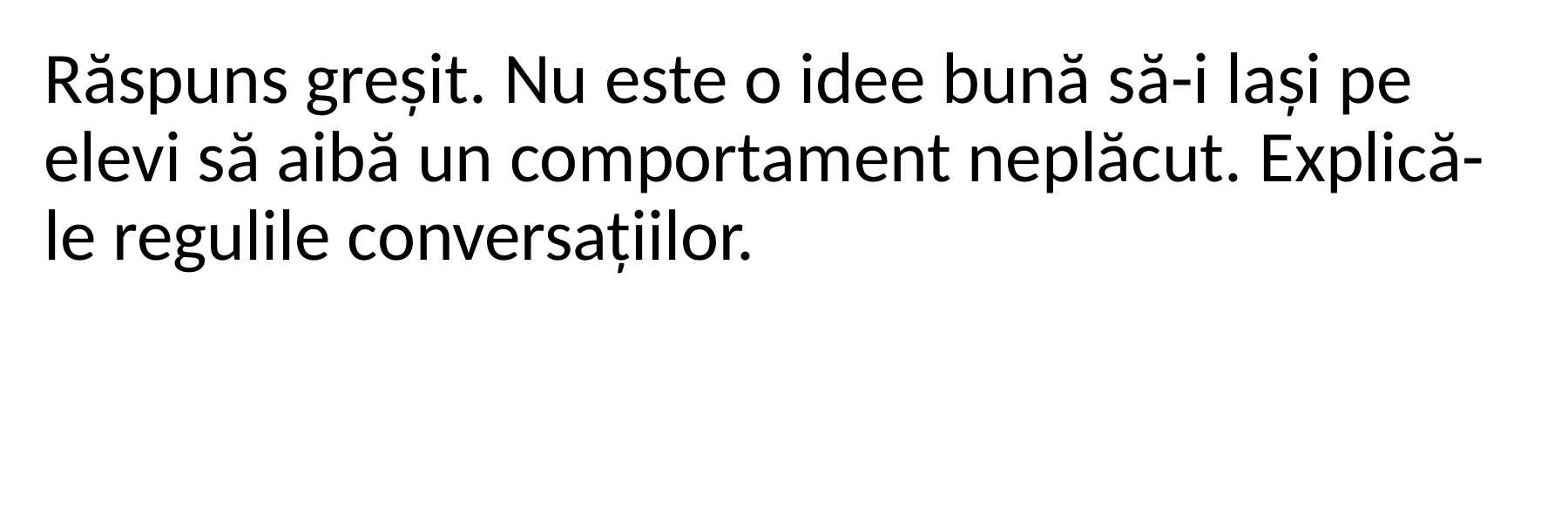

Răspuns greșit. Nu este o idee bună să-i lași pe elevi să aibă un comportament neplăcut. Explică-le regulile conversațiilor.